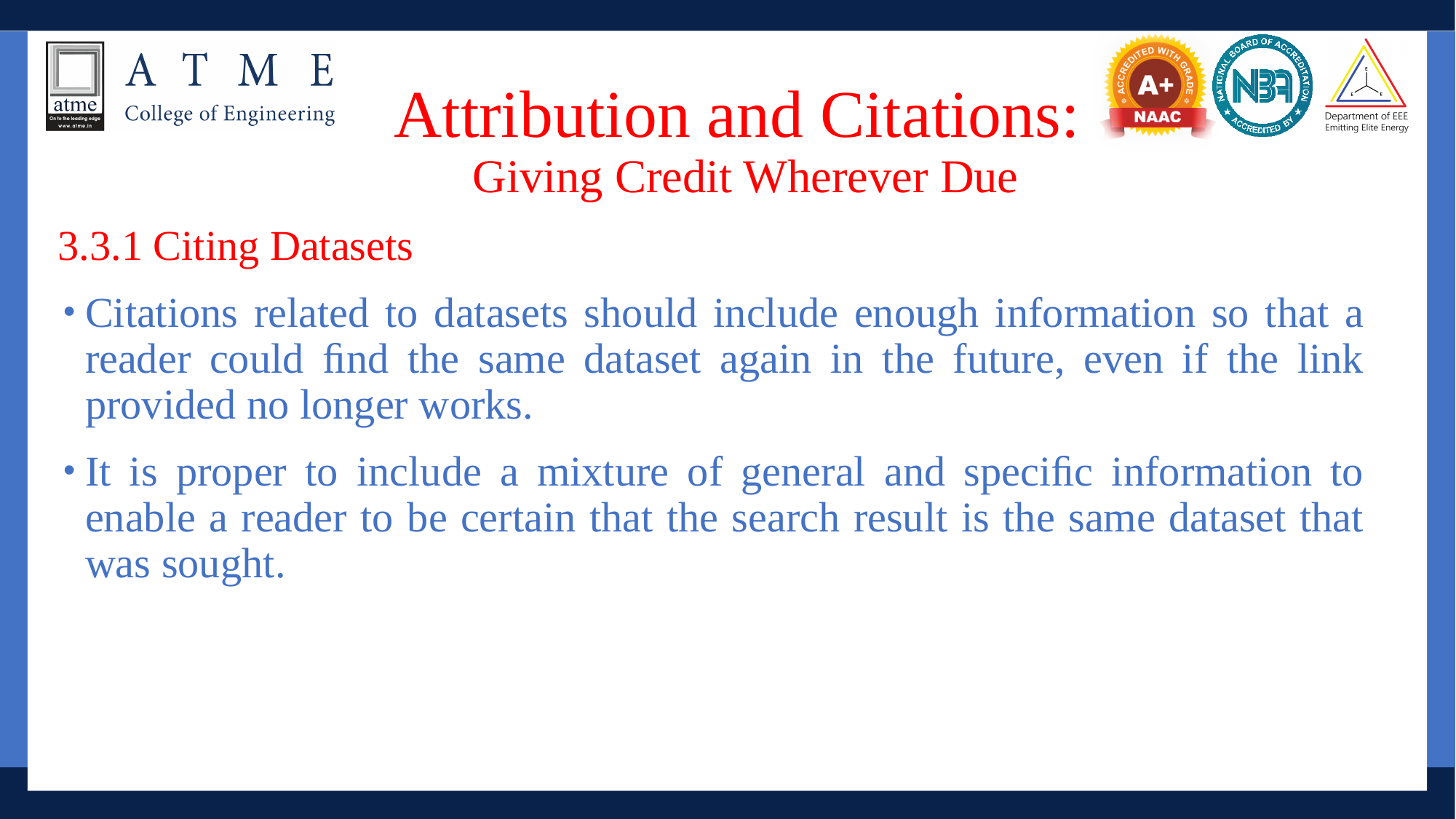

# Attribution and Citations: Giving Credit Wherever Due
3.3.1 Citing Datasets
Citations related to datasets should include enough information so that a reader could ﬁnd the same dataset again in the future, even if the link provided no longer works.
It is proper to include a mixture of general and speciﬁc information to enable a reader to be certain that the search result is the same dataset that was sought.